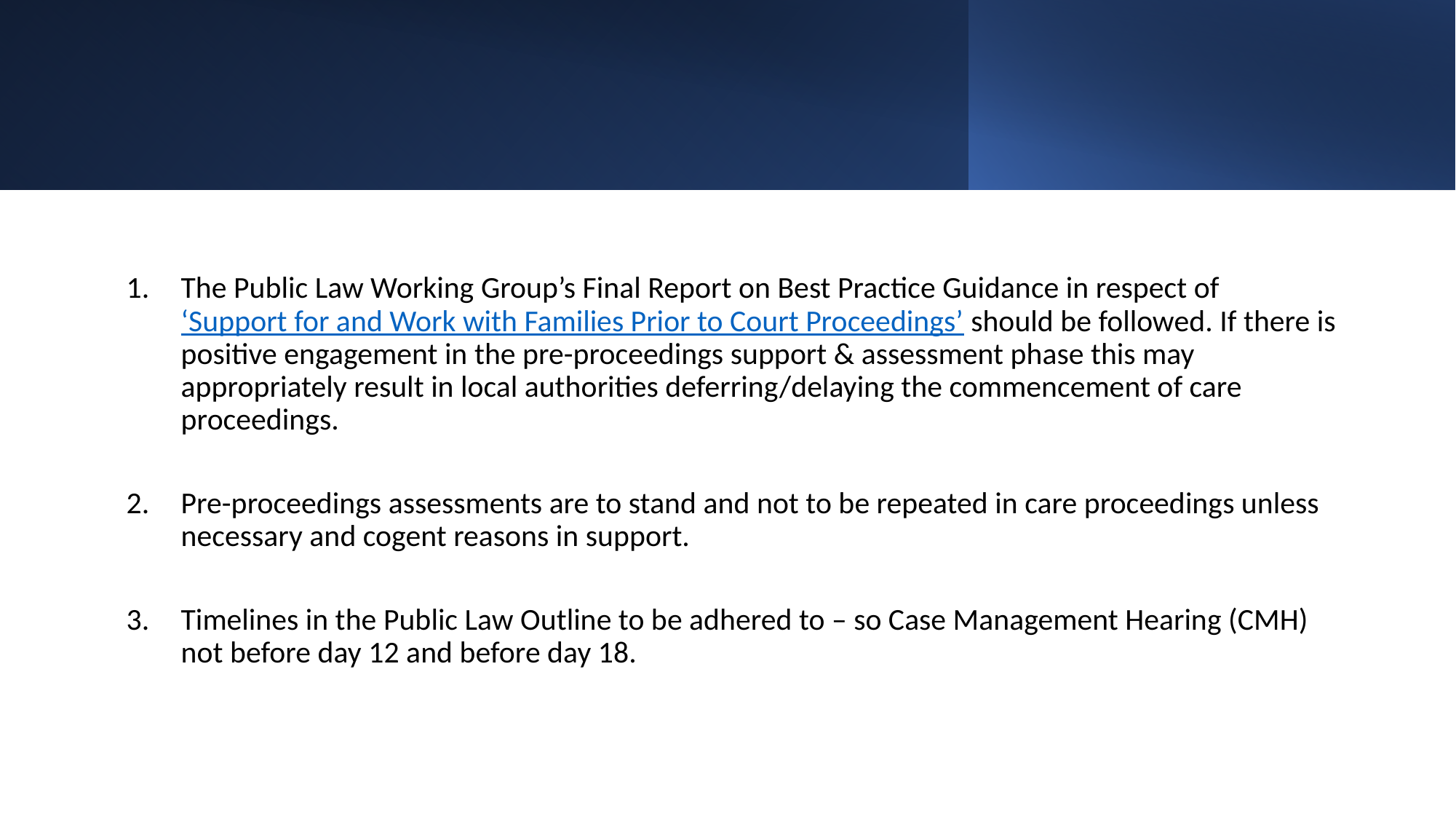

The Public Law Working Group’s Final Report on Best Practice Guidance in respect of ‘Support for and Work with Families Prior to Court Proceedings’ should be followed. If there is positive engagement in the pre-proceedings support & assessment phase this may appropriately result in local authorities deferring/delaying the commencement of care proceedings.

Pre-proceedings assessments are to stand and not to be repeated in care proceedings unless necessary and cogent reasons in support.

Timelines in the Public Law Outline to be adhered to – so Case Management Hearing (CMH) not before day 12 and before day 18.